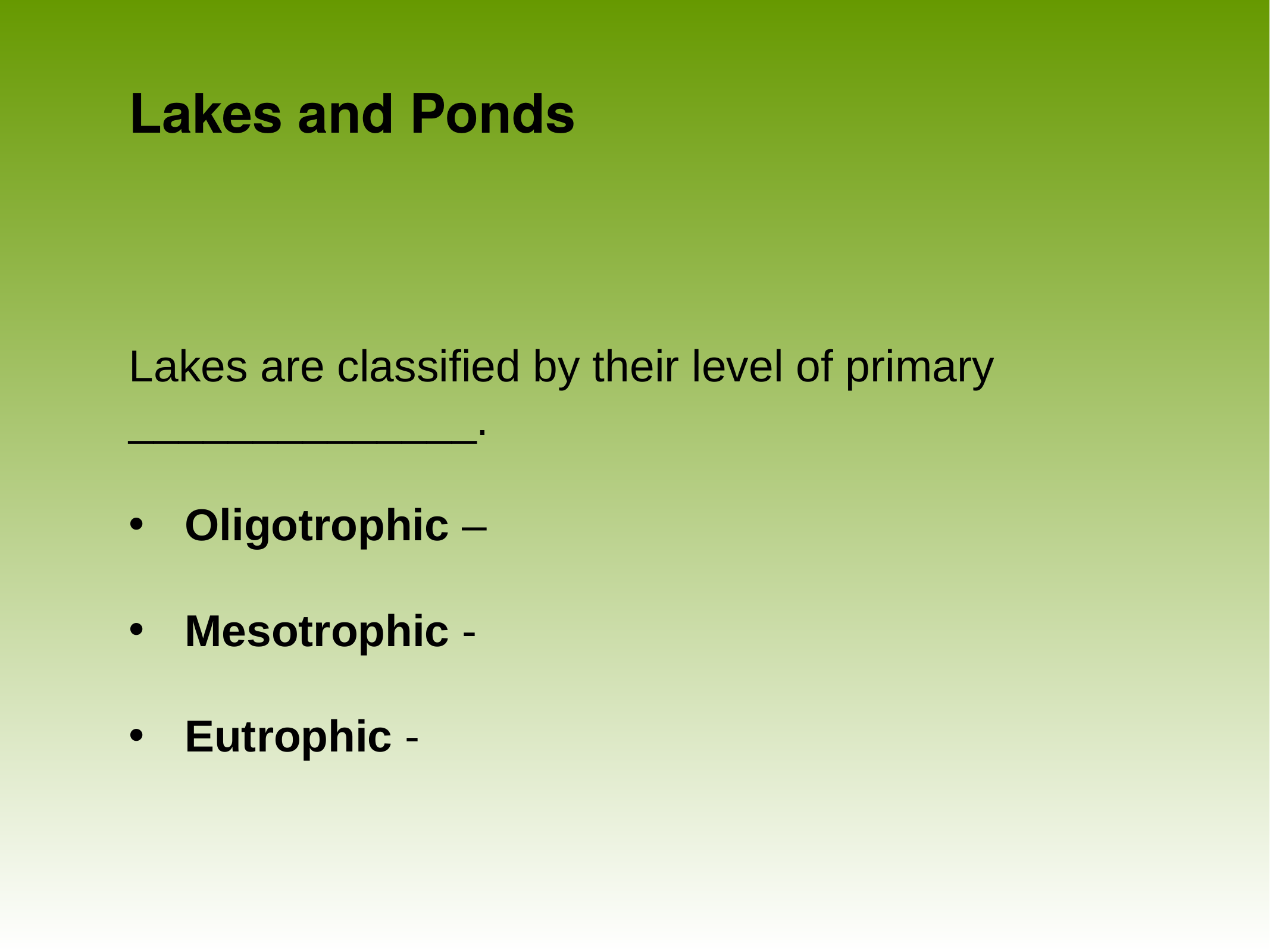

# Lakes and Ponds
Lakes are classified by their level of primary ______________.
Oligotrophic –
Mesotrophic -
Eutrophic -